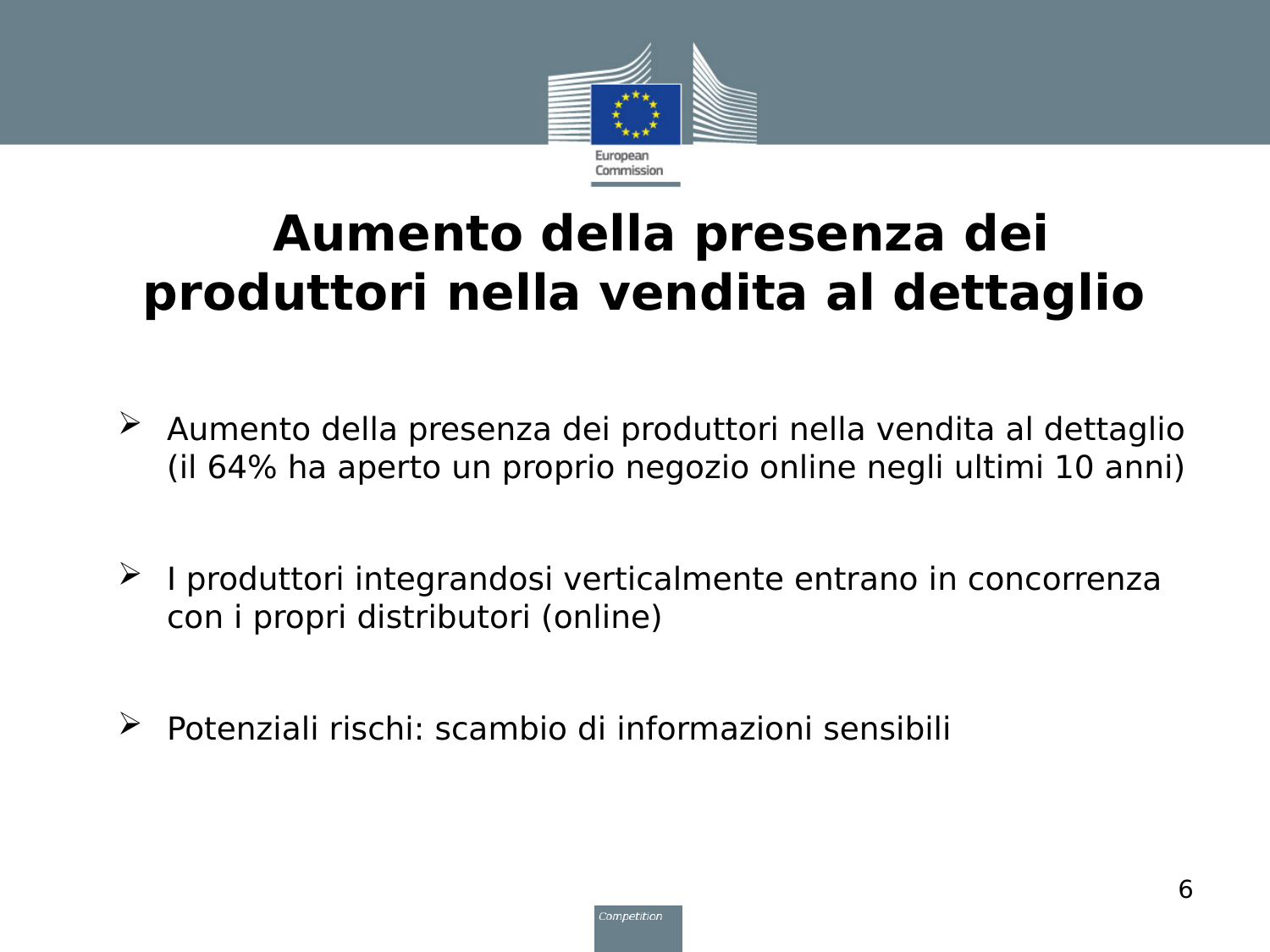

# Aumento della presenza dei produttori nella vendita al dettaglio

Aumento della presenza dei produttori nella vendita al dettaglio (il 64% ha aperto un proprio negozio online negli ultimi 10 anni)

I produttori integrandosi verticalmente entrano in concorrenza con i propri distributori (online)

Potenziali rischi: scambio di informazioni sensibili

6